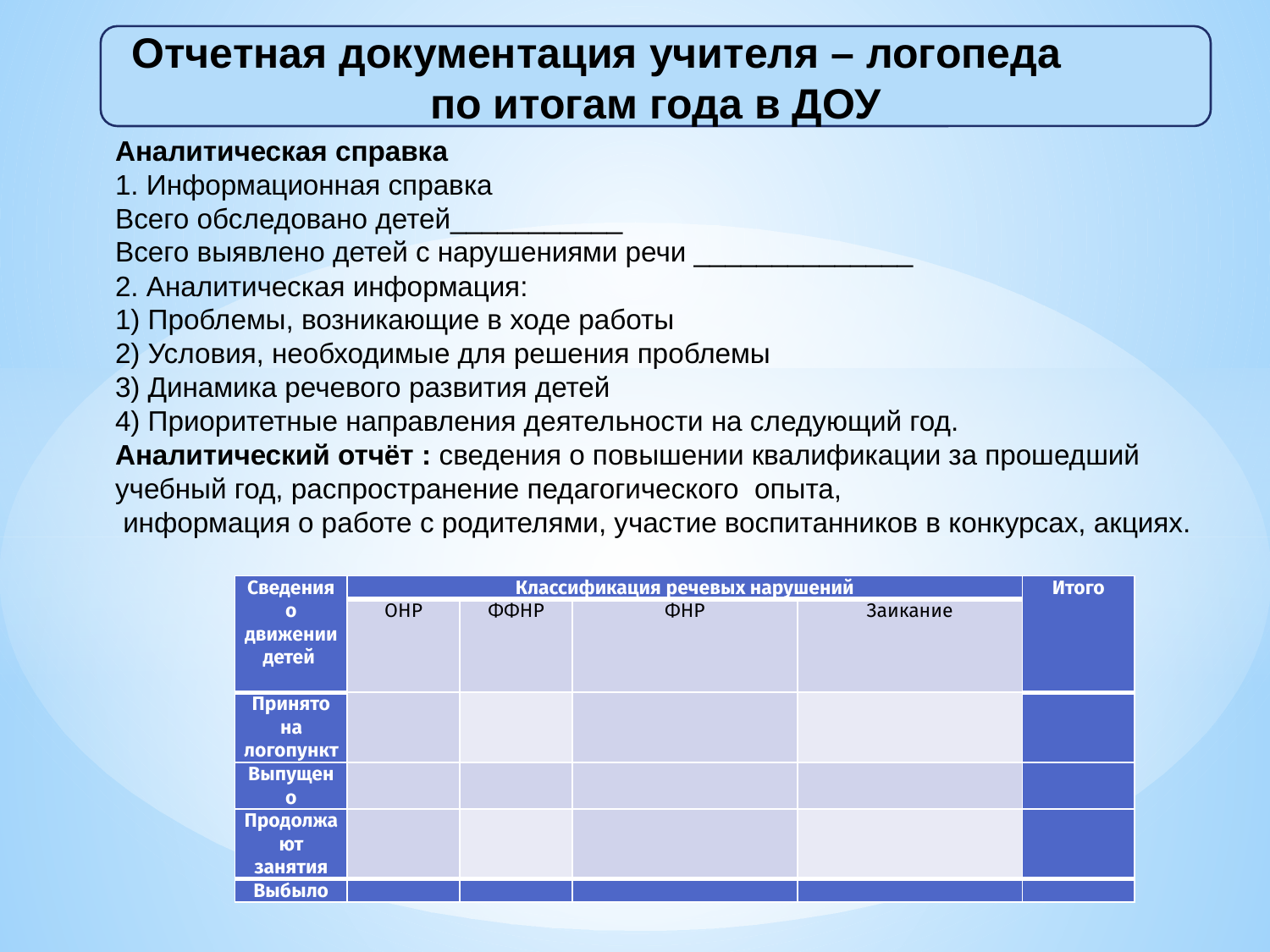

Отчетная документация учителя – логопеда           по итогам года в ДОУ
Аналитическая справка
1. Информационная справка
Всего обследовано детей___________
Всего выявлено детей с нарушениями речи ______________
2. Аналитическая информация:
1) Проблемы, возникающие в ходе работы
2) Условия, необходимые для решения проблемы
3) Динамика речевого развития детей
4) Приоритетные направления деятельности на следующий год.
Аналитический отчёт : сведения о повышении квалификации за прошедший
учебный год, распространение педагогического  опыта,
 информация о работе с родителями, участие воспитанников в конкурсах, акциях.
| Сведения о движении детей | Классификация речевых нарушений |  |  |  | Итого |
| --- | --- | --- | --- | --- | --- |
|  | ОНР | ФФНР | ФНР | Заикание |  |
| Принято на логопункт |  |  |  |  |  |
| Выпущено |  |  |  |  |  |
| Продолжают занятия |  |  |  |  |  |
| Выбыло |  |  |  |  |  |